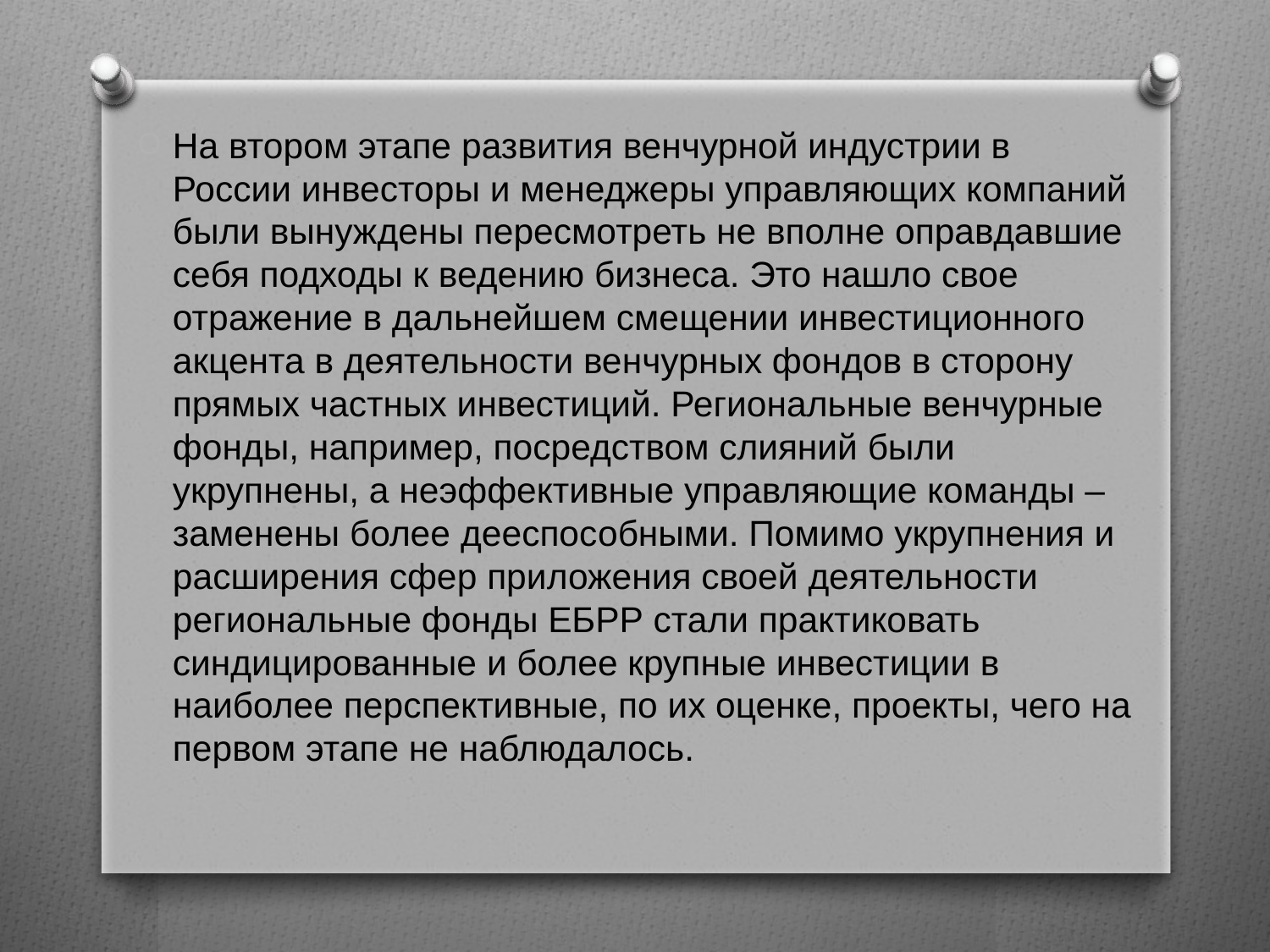

#
На втором этапе развития венчурной индустрии в России инвесторы и менеджеры управляющих компаний были вынуждены пересмотреть не вполне оправдавшие себя подходы к ведению бизнеса. Это нашло свое отражение в дальнейшем смещении инвестиционного акцента в деятельности венчурных фондов в сторону прямых частных инвестиций. Региональные венчурные фонды, например, посредством слияний были укрупнены, а неэффективные управляющие команды – заменены более дееспособными. Помимо укрупнения и расширения сфер приложения своей деятельности региональные фонды ЕБРР стали практиковать синдицированные и более крупные инвестиции в наиболее перспективные, по их оценке, проекты, чего на первом этапе не наблюдалось.